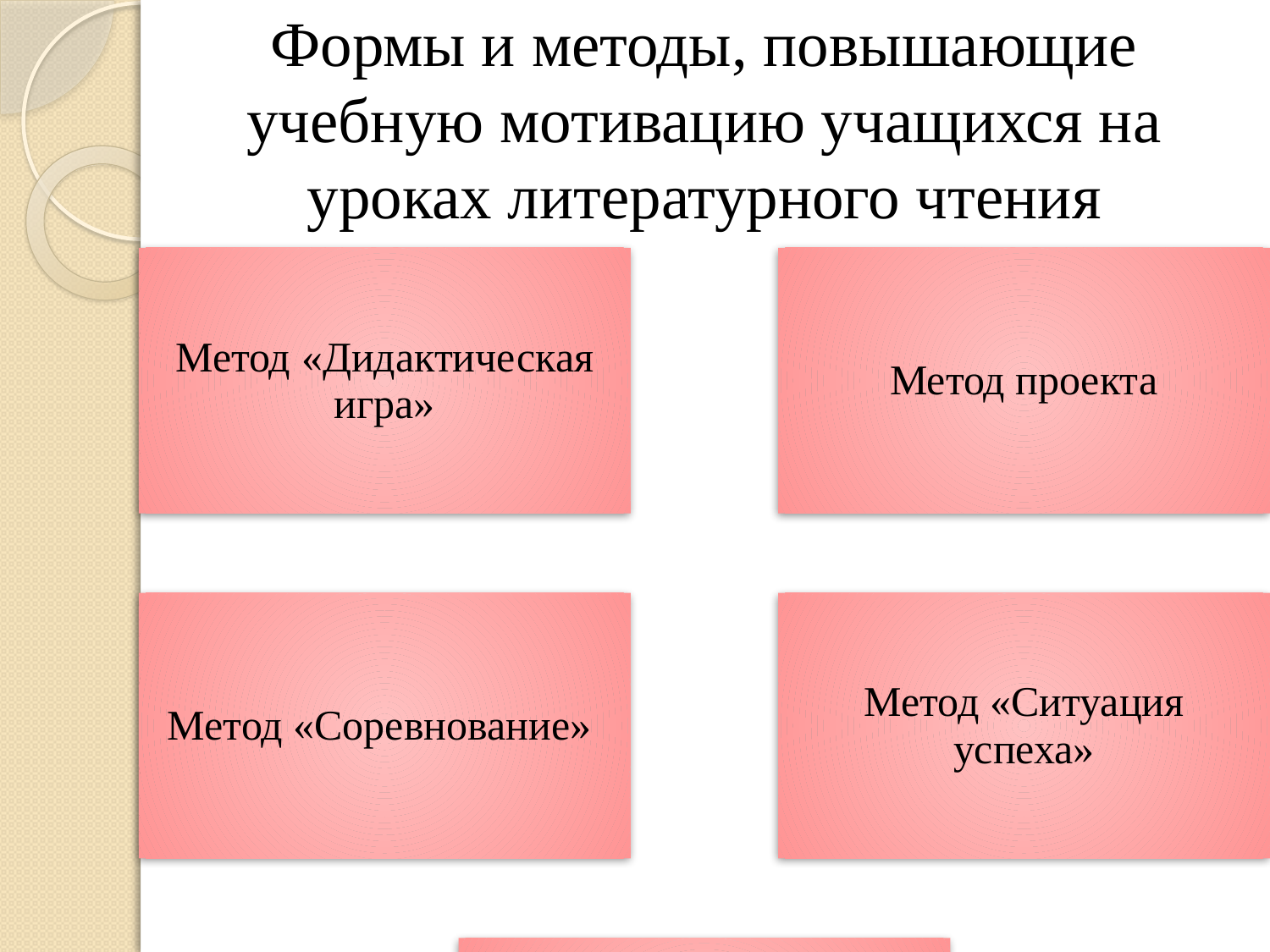

# Формы и методы, повышающие учебную мотивацию учащихся на уроках литературного чтения
Метод «Дидактическая игра»
Метод проекта
Метод «Ситуация успеха»
Метод «Соревнование»